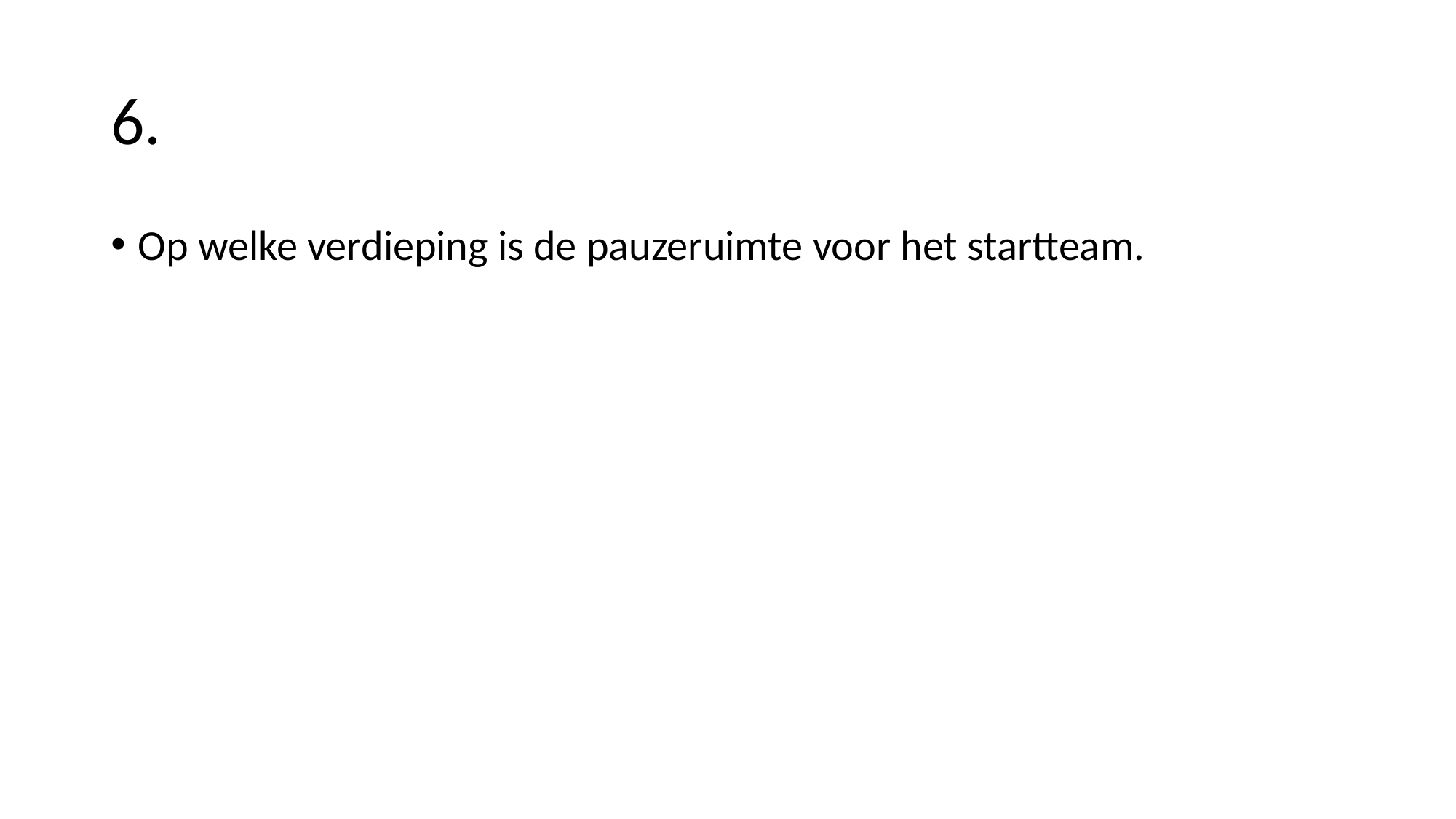

# 6.
Op welke verdieping is de pauzeruimte voor het startteam.